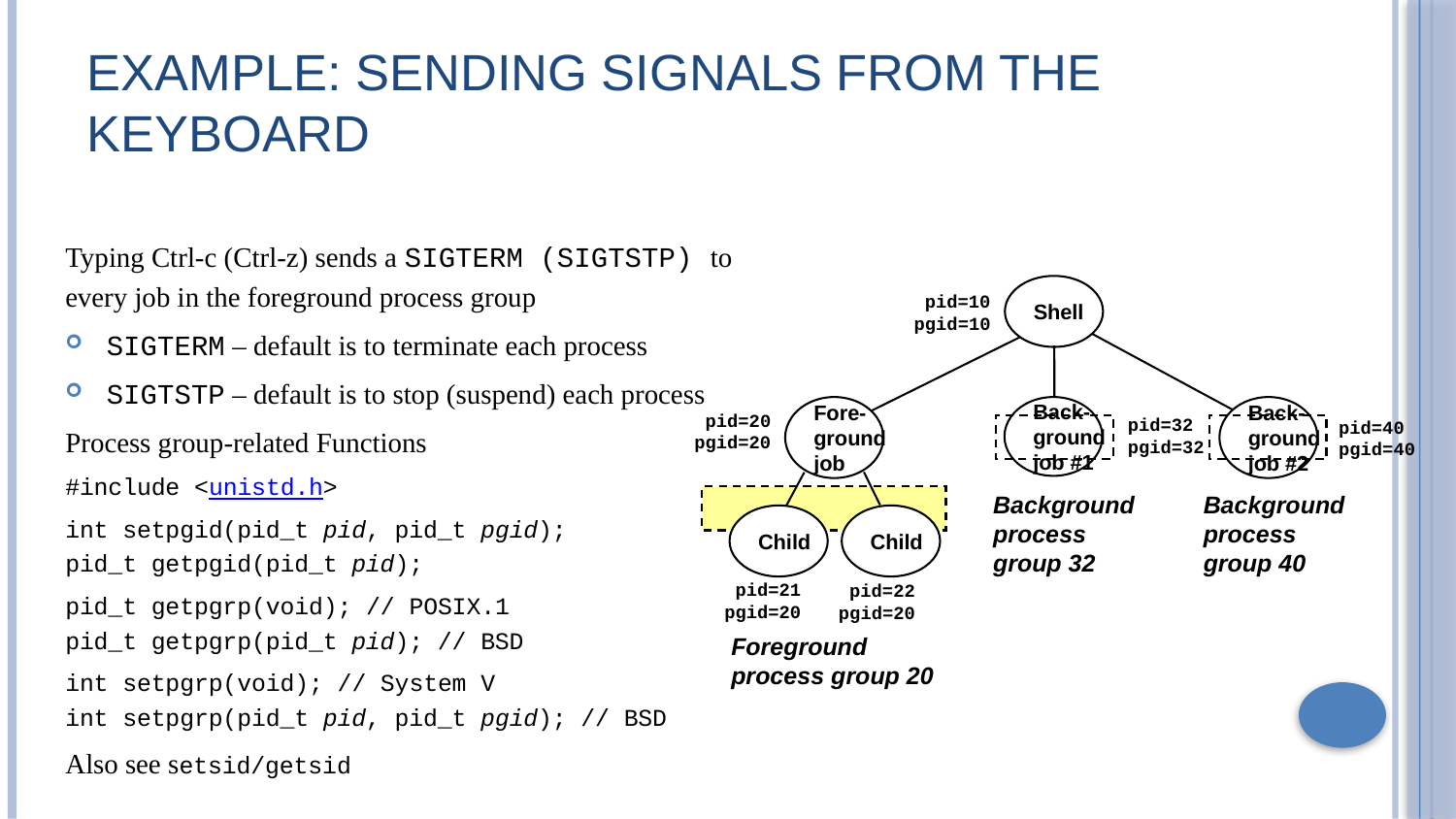

# Example: Sending Signals from the Keyboard
Typing Ctrl-c (Ctrl-z) sends a SIGTERM (SIGTSTP) to every job in the foreground process group
SIGTERM – default is to terminate each process
SIGTSTP – default is to stop (suspend) each process
Process group-related Functions
#include <unistd.h>
int setpgid(pid_t pid, pid_t pgid);
pid_t getpgid(pid_t pid);
pid_t getpgrp(void); // POSIX.1
pid_t getpgrp(pid_t pid); // BSD
int setpgrp(void); // System V
int setpgrp(pid_t pid, pid_t pgid); // BSD
Also see setsid/getsid
Shell
pid=10
pgid=10

Fore-
ground
job
Back-
ground
job #1
Back-
ground
job #2
pid=20
pgid=20
pid=32
pgid=32
pid=40
pgid=40

Background
process
group 32
Background
process
group 40

Child
Child
pid=21
pgid=20
pid=22
pgid=20
Foreground
process group 20